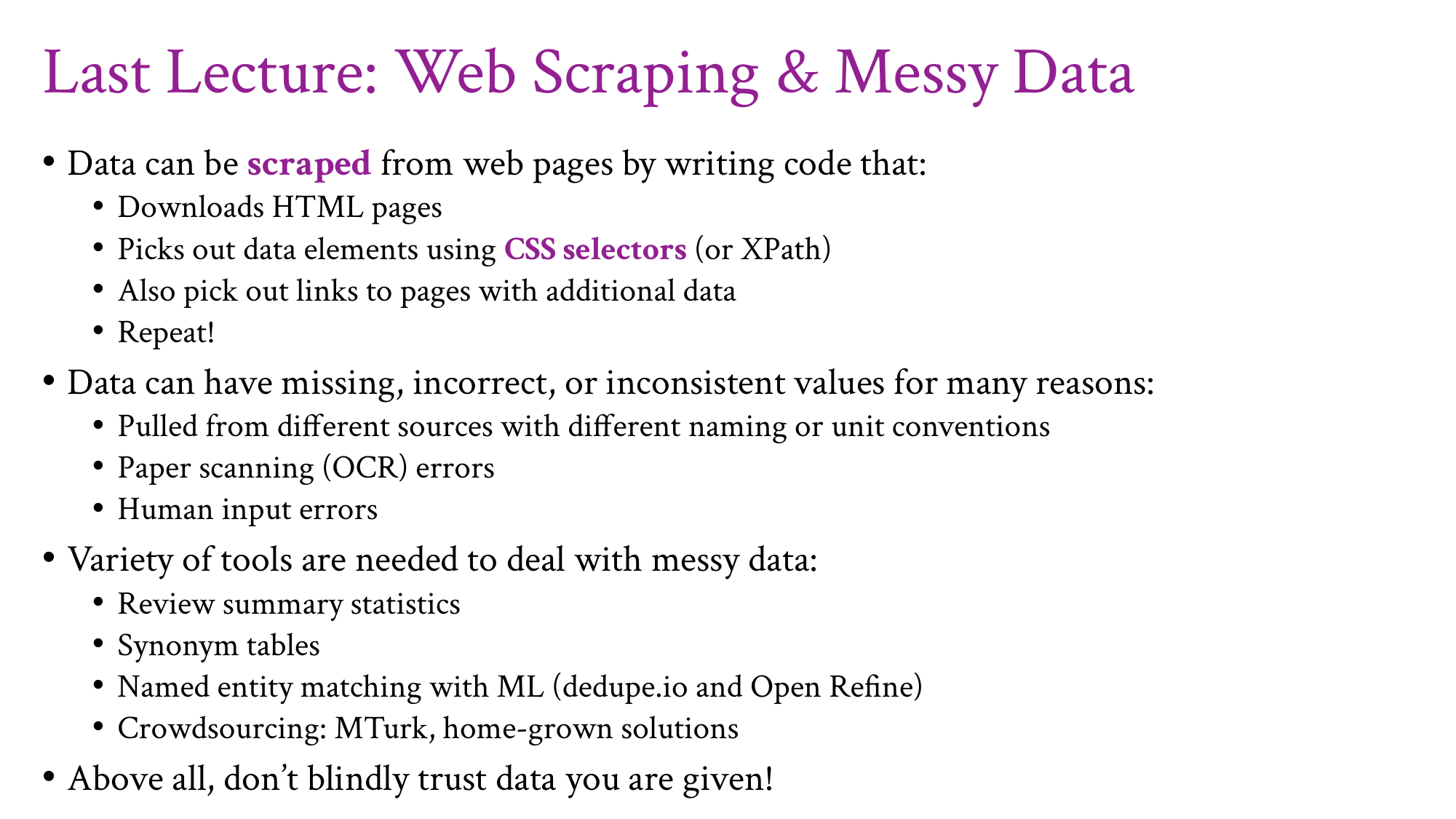

# Last Lecture: Web Scraping & Messy Data
Data can be scraped from web pages by writing code that:
Downloads HTML pages
Picks out data elements using CSS selectors (or XPath)
Also pick out links to pages with additional data
Repeat!
Data can have missing, incorrect, or inconsistent values for many reasons:
Pulled from different sources with different naming or unit conventions
Paper scanning (OCR) errors
Human input errors
Variety of tools are needed to deal with messy data:
Review summary statistics
Synonym tables
Named entity matching with ML (dedupe.io and Open Refine)
Crowdsourcing: MTurk, home-grown solutions
Above all, don’t blindly trust data you are given!